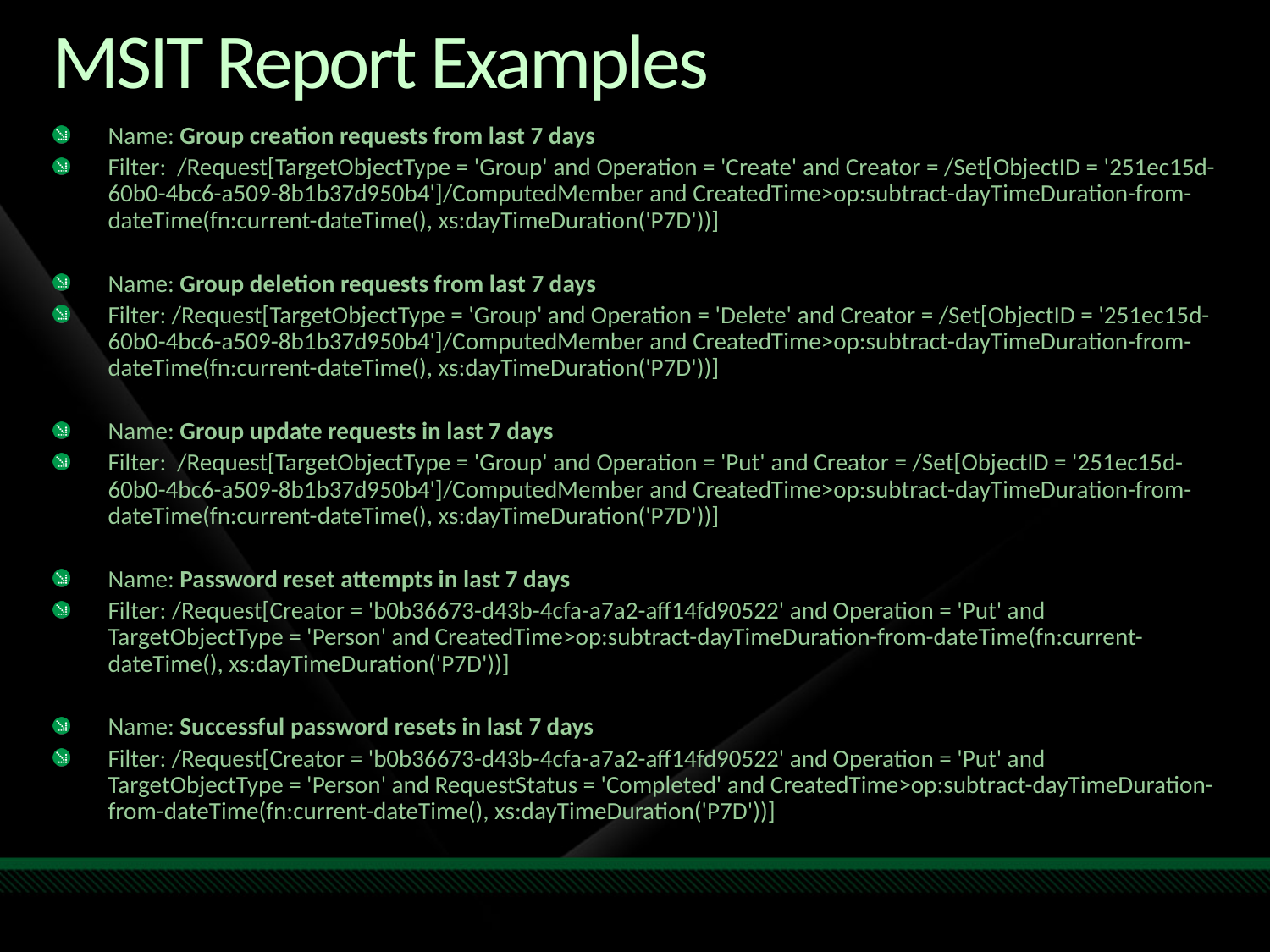

# MSIT Report Examples

Name: Group creation requests from last 7 days
Filter:  /Request[TargetObjectType = 'Group' and Operation = 'Create' and Creator = /Set[ObjectID = '251ec15d-60b0-4bc6-a509-8b1b37d950b4']/ComputedMember and CreatedTime>op:subtract-dayTimeDuration-from-dateTime(fn:current-dateTime(), xs:dayTimeDuration('P7D'))]

Name: Group deletion requests from last 7 days
Filter: /Request[TargetObjectType = 'Group' and Operation = 'Delete' and Creator = /Set[ObjectID = '251ec15d-60b0-4bc6-a509-8b1b37d950b4']/ComputedMember and CreatedTime>op:subtract-dayTimeDuration-from-dateTime(fn:current-dateTime(), xs:dayTimeDuration('P7D'))]

Name: Group update requests in last 7 days
Filter:  /Request[TargetObjectType = 'Group' and Operation = 'Put' and Creator = /Set[ObjectID = '251ec15d-60b0-4bc6-a509-8b1b37d950b4']/ComputedMember and CreatedTime>op:subtract-dayTimeDuration-from-dateTime(fn:current-dateTime(), xs:dayTimeDuration('P7D'))]

Name: Password reset attempts in last 7 days
Filter: /Request[Creator = 'b0b36673-d43b-4cfa-a7a2-aff14fd90522' and Operation = 'Put' and TargetObjectType = 'Person' and CreatedTime>op:subtract-dayTimeDuration-from-dateTime(fn:current-dateTime(), xs:dayTimeDuration('P7D'))]

Name: Successful password resets in last 7 days
Filter: /Request[Creator = 'b0b36673-d43b-4cfa-a7a2-aff14fd90522' and Operation = 'Put' and TargetObjectType = 'Person' and RequestStatus = 'Completed' and CreatedTime>op:subtract-dayTimeDuration-from-dateTime(fn:current-dateTime(), xs:dayTimeDuration('P7D'))]